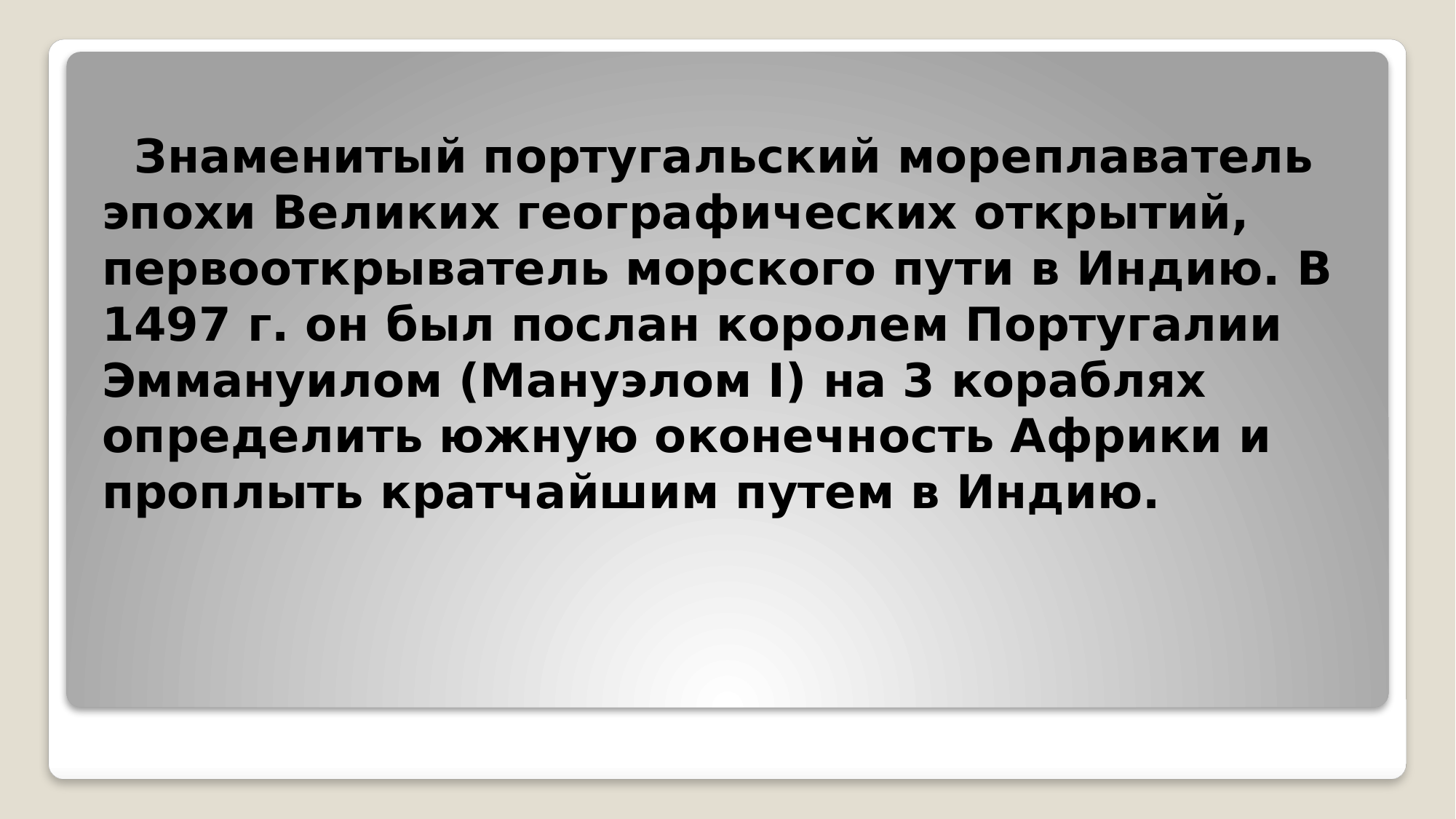

Знаменитый португальский мореплаватель эпохи Великих географических открытий, первооткрыватель морского пути в Индию. В 1497 г. он был послан королем Португалии Эммануилом (Мануэлом I) на 3 кораблях определить южную оконечность Африки и проплыть кратчайшим путем в Индию.

#